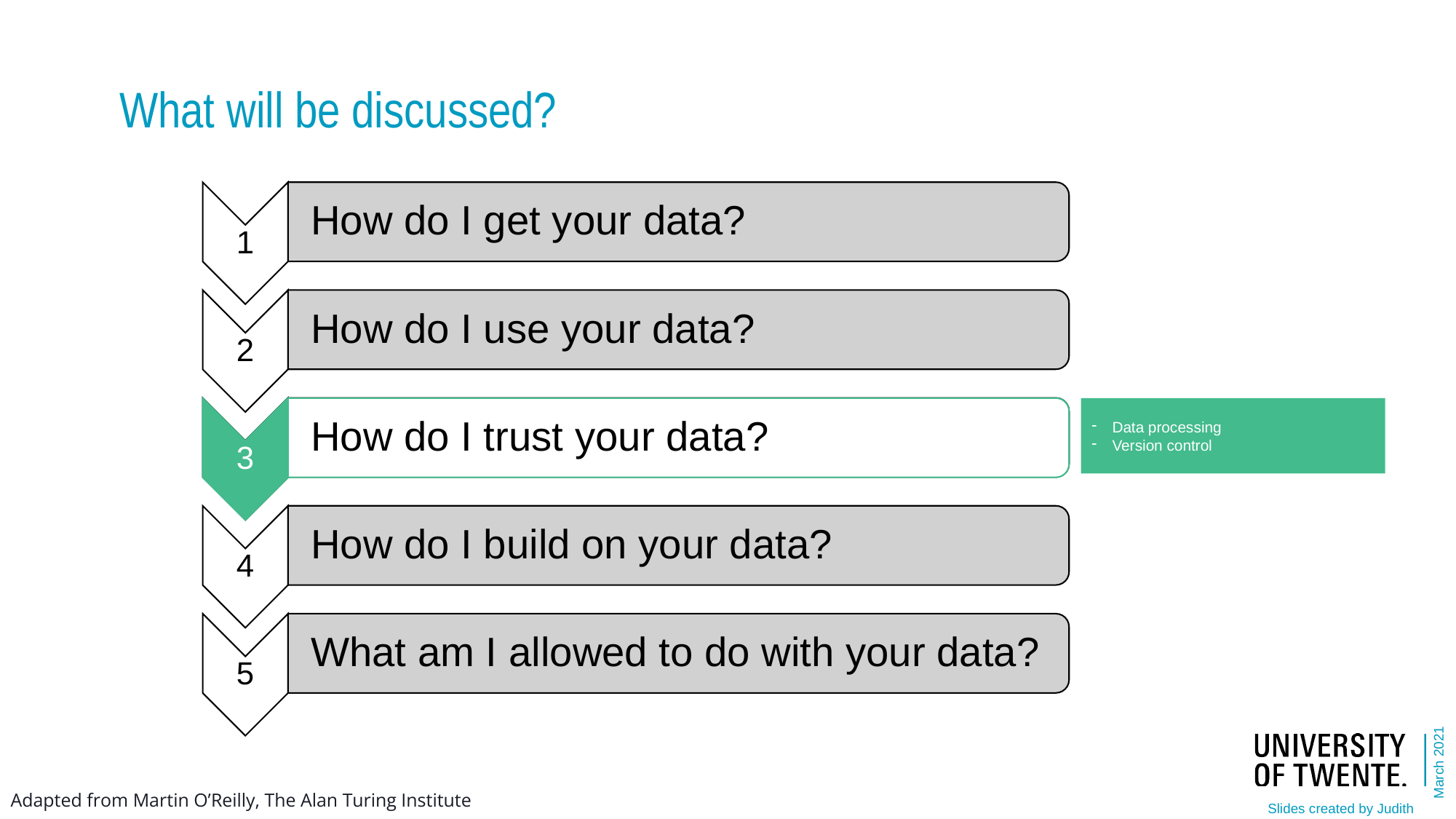

What will be discussed?
1
How do I get your data?
2
How do I use your data?
3
How do I trust your data?
4
How do I build on your data?
5
What am I allowed to do with your data?

3

How do I trust your data?
Data processing
Version control
Adapted from Martin O’Reilly, The Alan Turing Institute